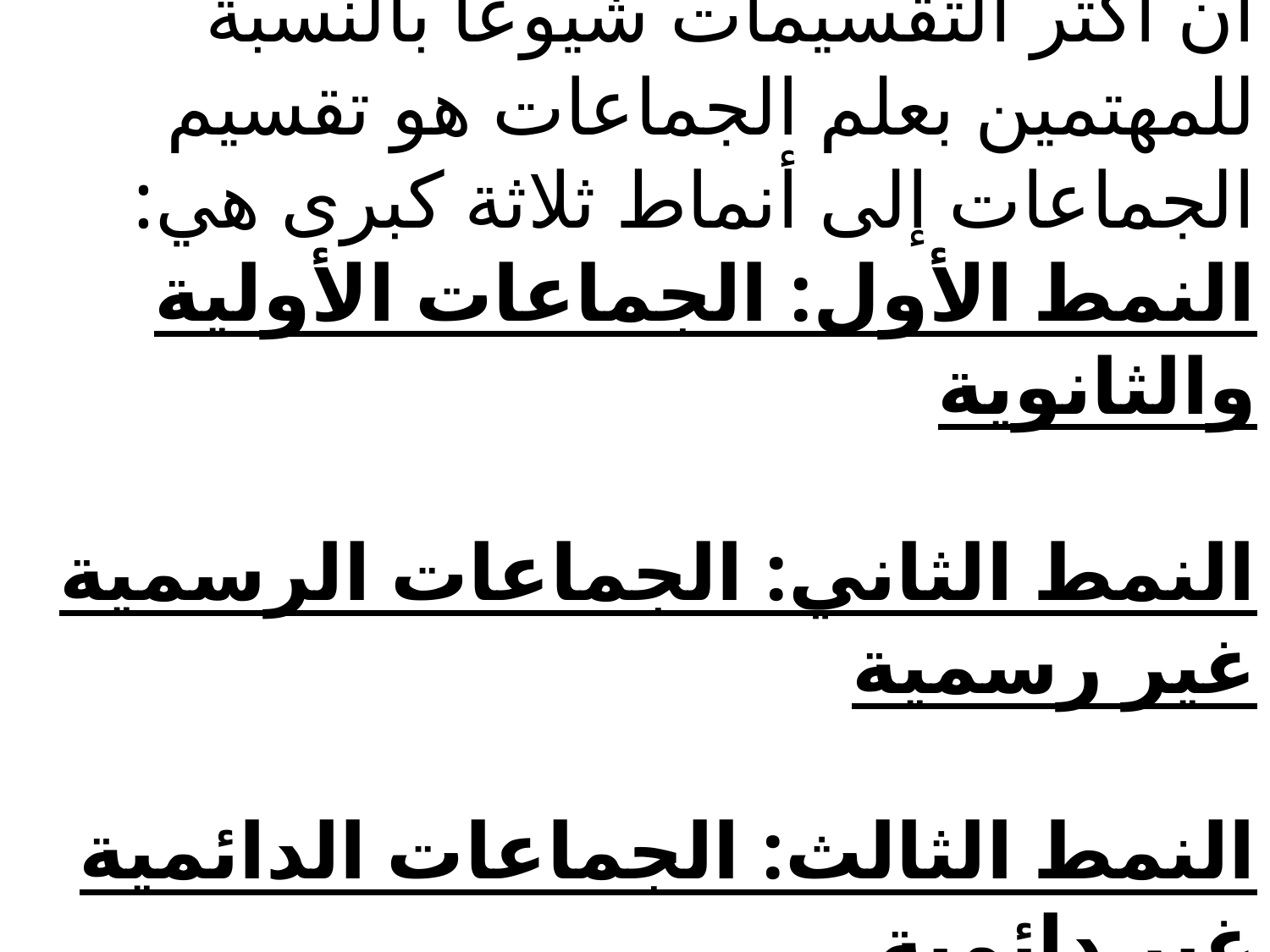

# أنماط الجماعات البشرية أن أكثر التقسيمات شيوعا بالنسبة للمهتمين بعلم الجماعات هو تقسيم الجماعات إلى أنماط ثلاثة كبرى هي: النمط الأول: الجماعات الأولية والثانوية   النمط الثاني: الجماعات الرسمية غير رسمية   النمط الثالث: الجماعات الدائمية غير دائمية